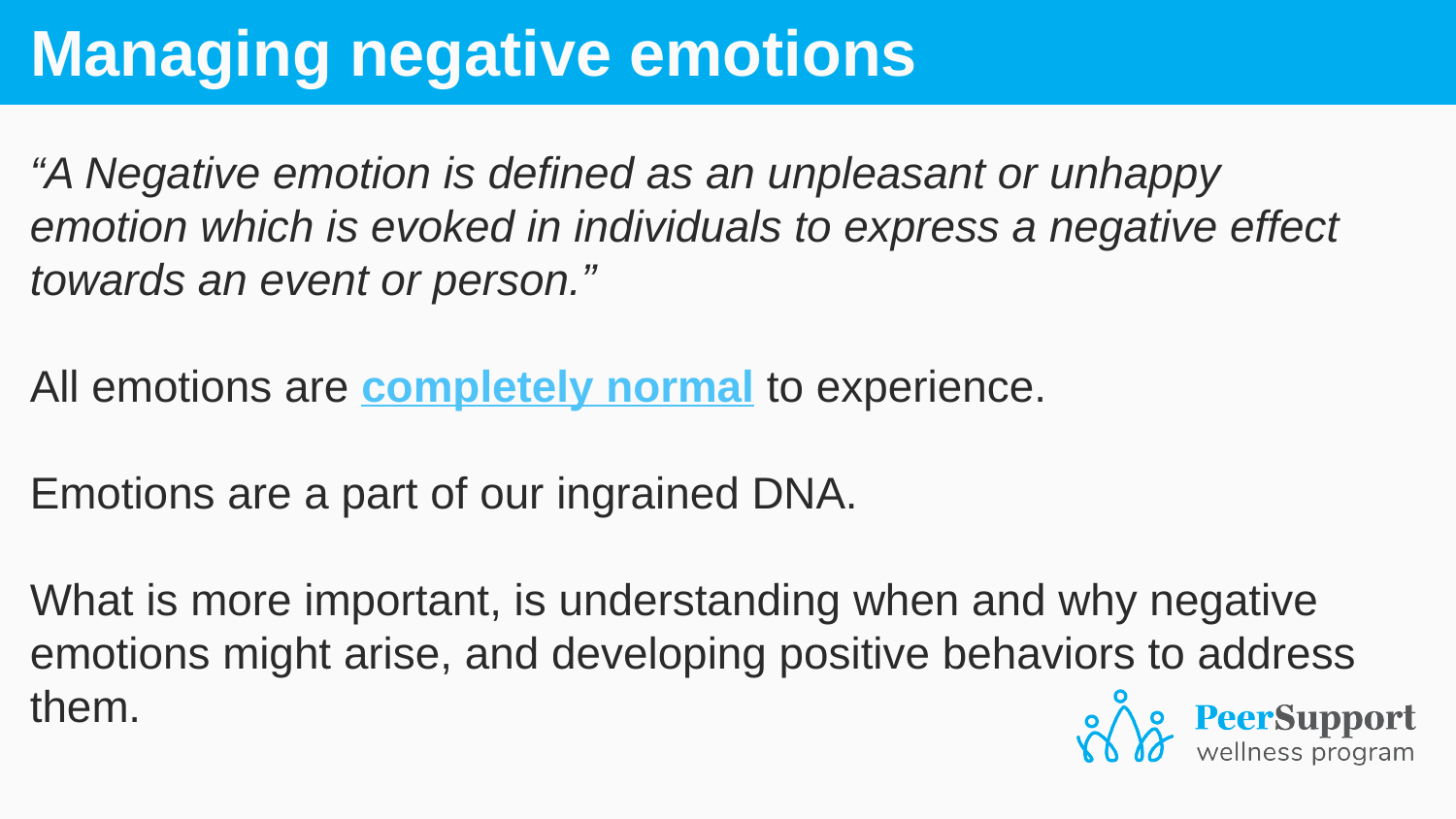

# Managing negative emotions

“A Negative emotion is defined as an unpleasant or unhappy emotion which is evoked in individuals to express a negative effect towards an event or person.”

All emotions are completely normal to experience.

Emotions are a part of our ingrained DNA.

What is more important, is understanding when and why negative emotions might arise, and developing positive behaviors to address them.